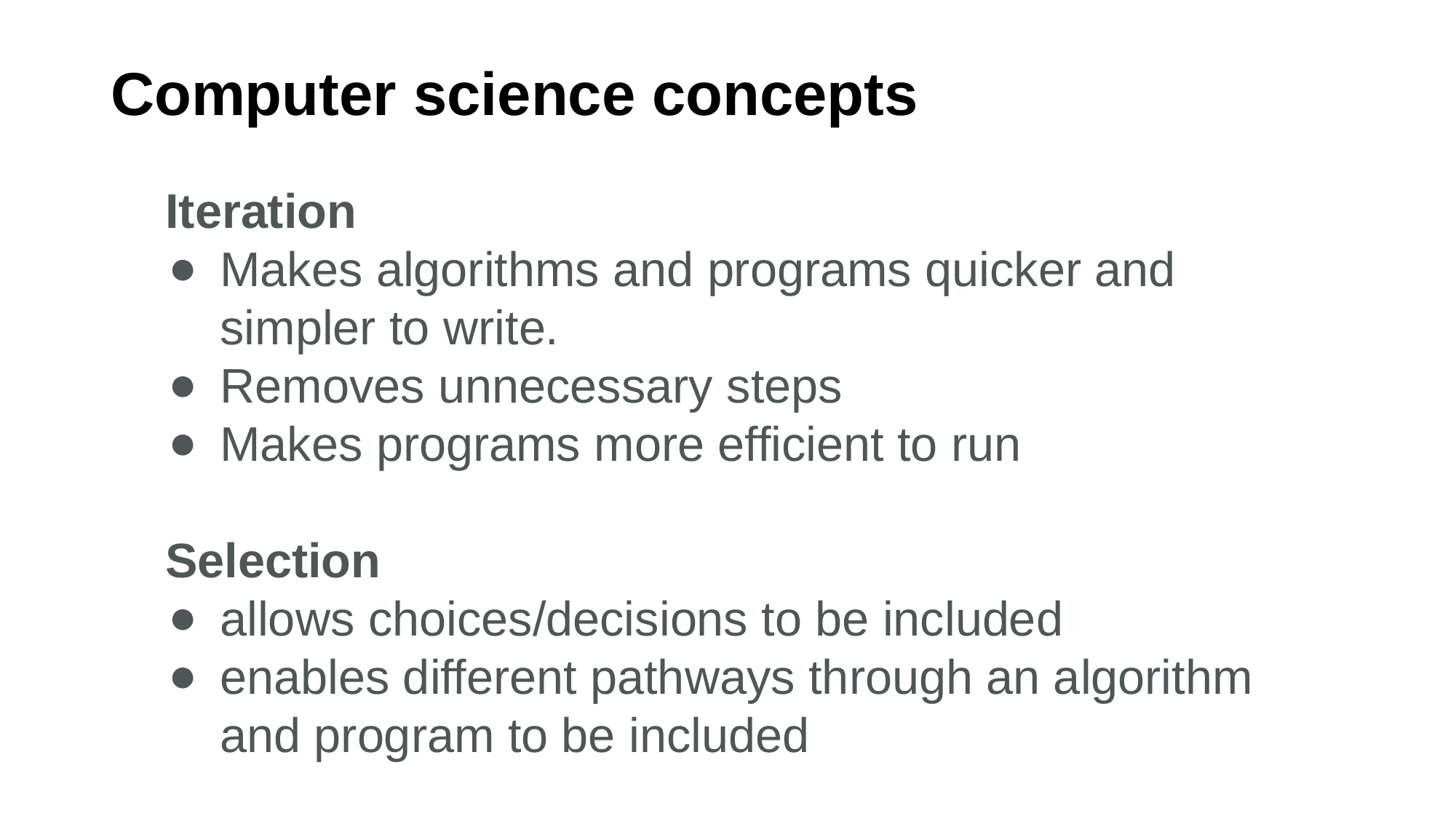

# Computer science concepts
Iteration
Makes algorithms and programs quicker and simpler to write.
Removes unnecessary steps
Makes programs more efficient to run

Selection
allows choices/decisions to be included
enables different pathways through an algorithm and program to be included